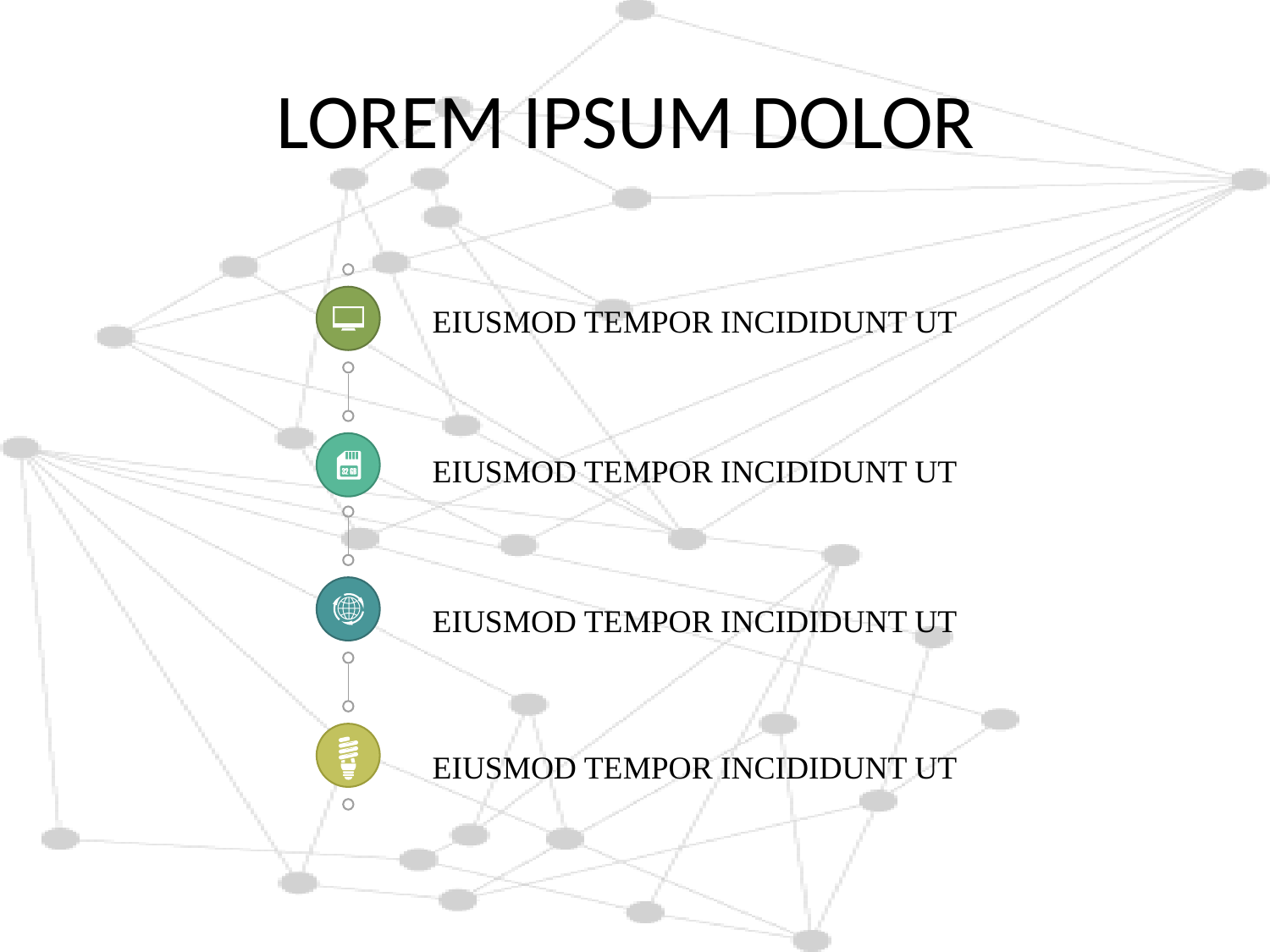

# LOREM IPSUM DOLOR

EIUSMOD TEMPOR INCIDIDUNT UT

EIUSMOD TEMPOR INCIDIDUNT UT

EIUSMOD TEMPOR INCIDIDUNT UT

EIUSMOD TEMPOR INCIDIDUNT UT